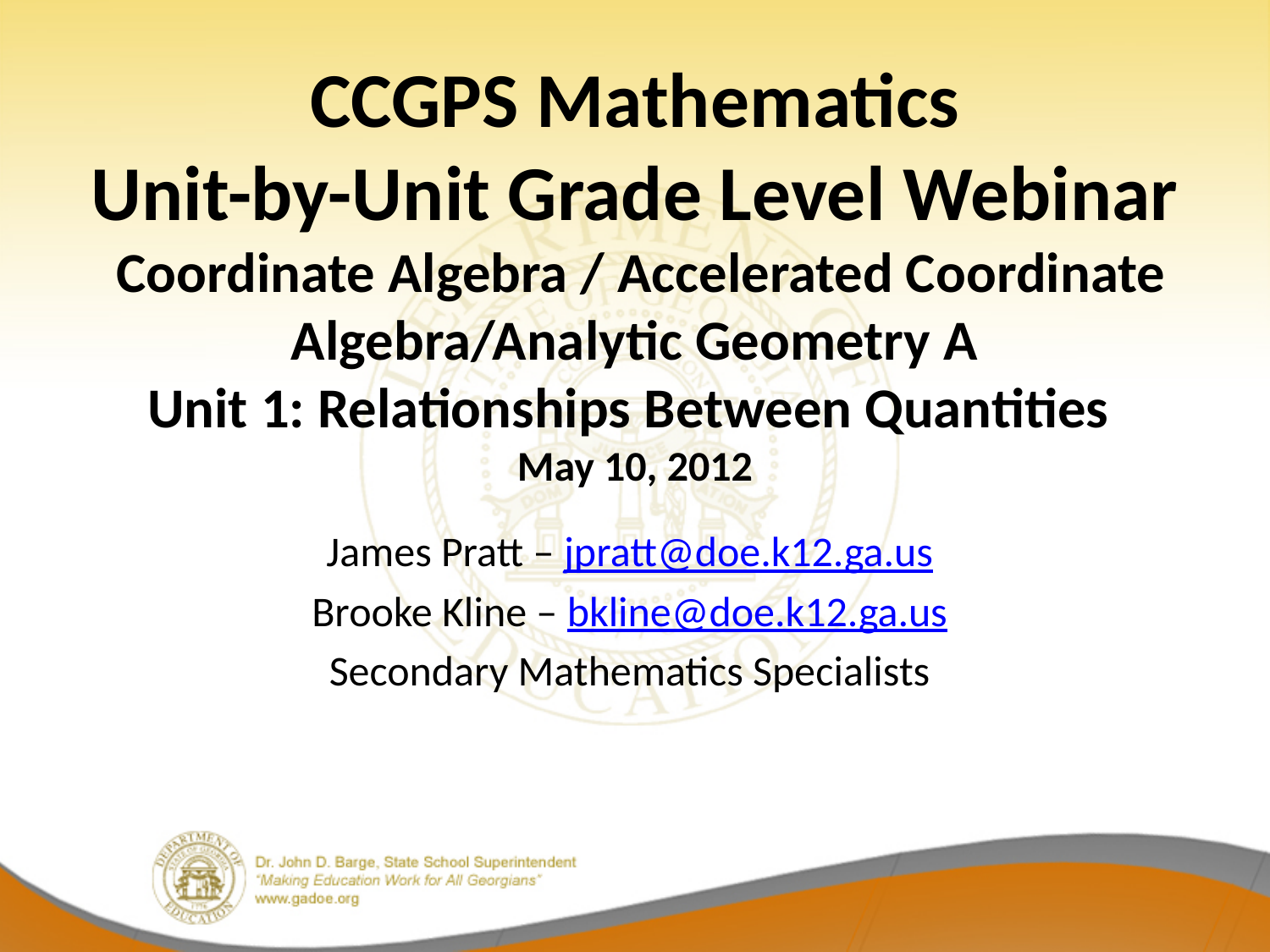

# CCGPS Mathematics Unit-by-Unit Grade Level Webinar Coordinate Algebra / Accelerated Coordinate Algebra/Analytic Geometry A Unit 1: Relationships Between Quantities May 10, 2012
James Pratt – jpratt@doe.k12.ga.us
Brooke Kline – bkline@doe.k12.ga.us
Secondary Mathematics Specialists